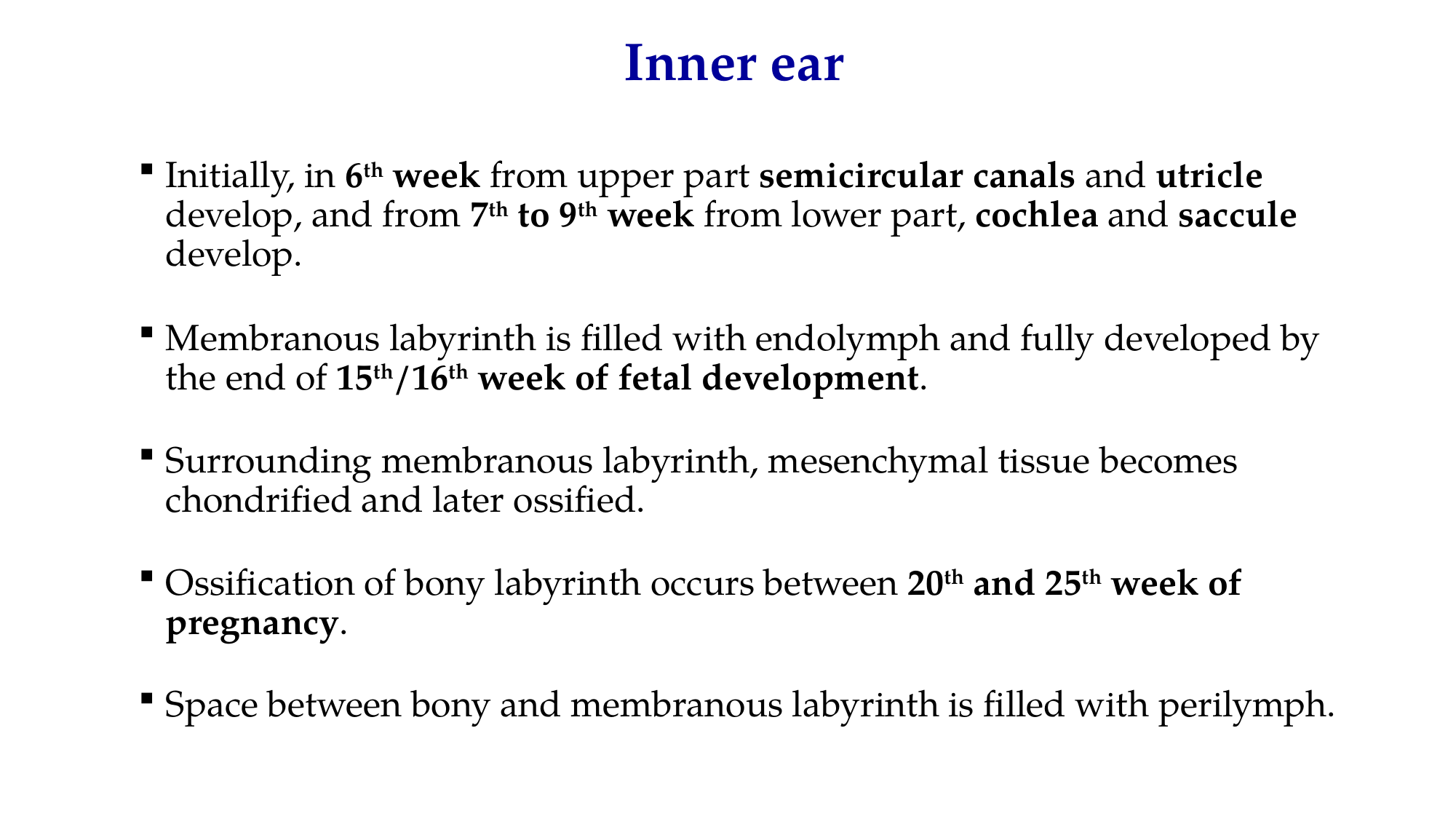

Inner ear
Initially, in 6th week from upper part semicircular canals and utricle develop, and from 7th to 9th week from lower part, cochlea and saccule develop.

Membranous labyrinth is filled with endolymph and fully developed by the end of 15th/16th week of fetal development.

Surrounding membranous labyrinth, mesenchymal tissue becomes chondrified and later ossified.

Ossification of bony labyrinth occurs between 20th and 25th week of pregnancy.

Space between bony and membranous labyrinth is filled with perilymph.